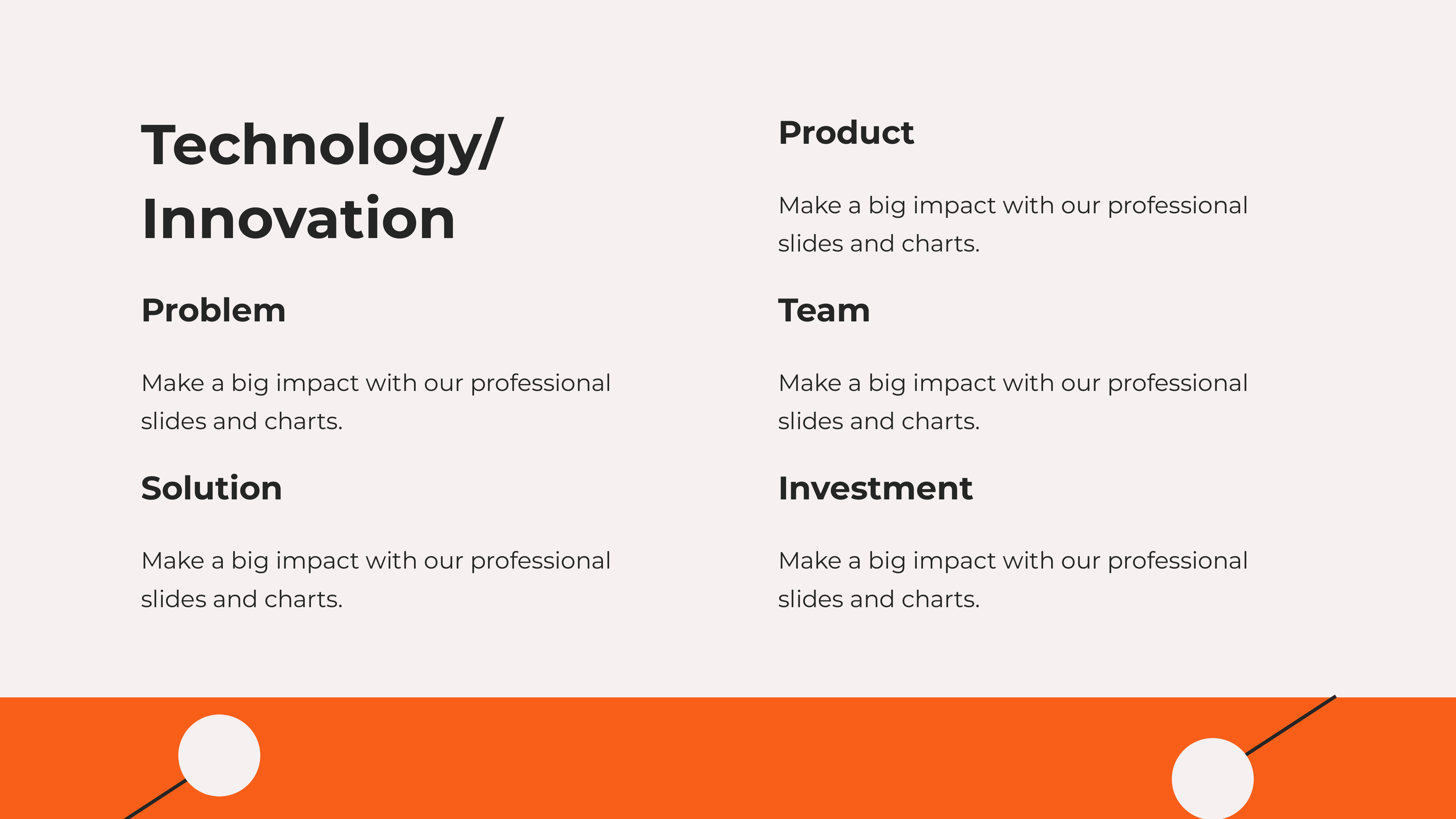

Technology/Innovation
Product
Make a big impact with our professional slides and charts.
Problem
Team
Make a big impact with our professional slides and charts.
Make a big impact with our professional slides and charts.
Solution
Investment
Make a big impact with our professional slides and charts.
Make a big impact with our professional slides and charts.